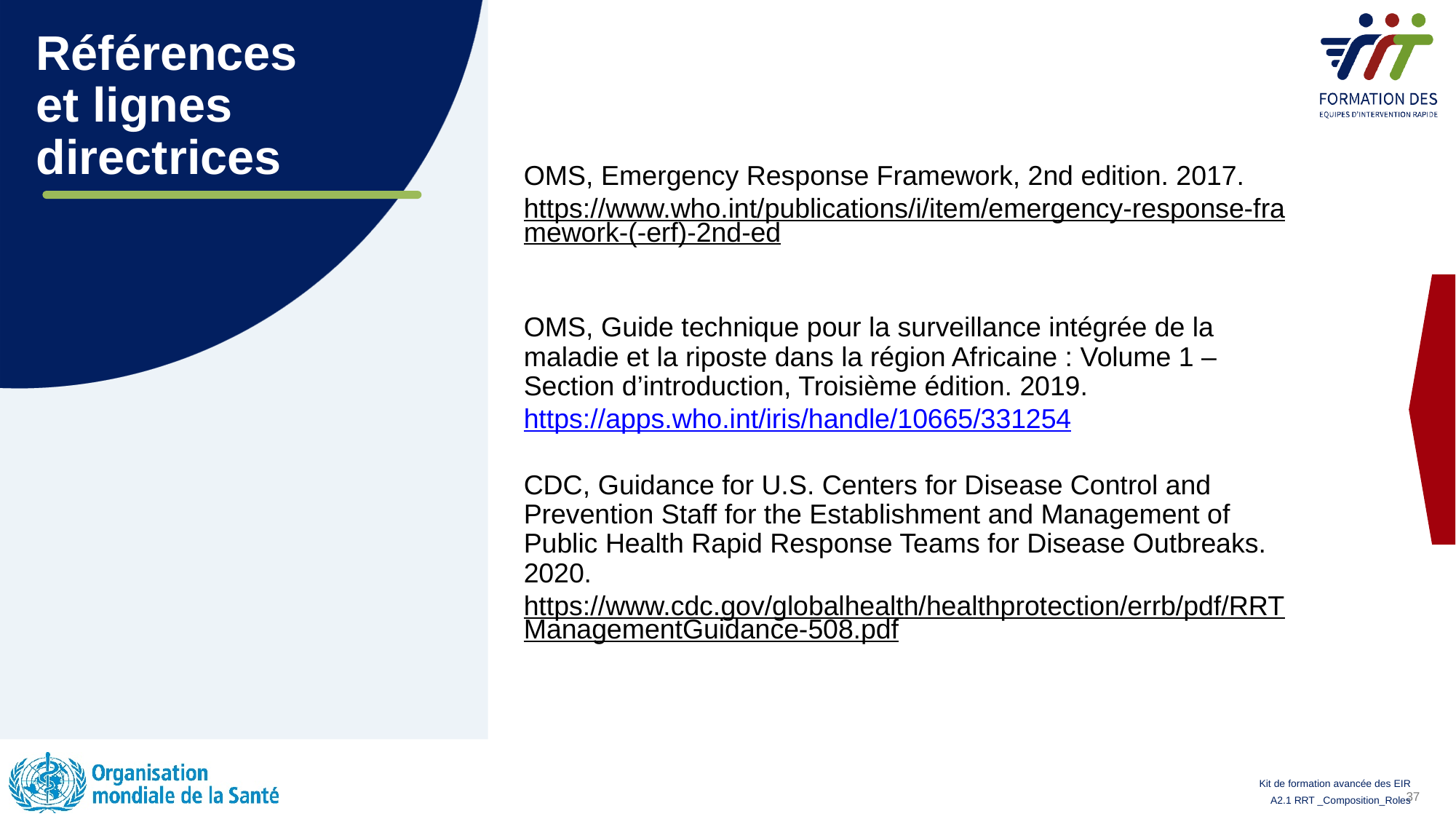

# Références et lignes directrices
OMS, Emergency Response Framework, 2nd edition. 2017.
https://www.who.int/publications/i/item/emergency-response-framework-(-erf)-2nd-ed

OMS, Guide technique pour la surveillance intégrée de la maladie et la riposte dans la région Africaine : Volume 1 – Section d’introduction, Troisième édition. 2019.
https://apps.who.int/iris/handle/10665/331254

CDC, Guidance for U.S. Centers for Disease Control and Prevention Staff for the Establishment and Management of Public Health Rapid Response Teams for Disease Outbreaks. 2020.
https://www.cdc.gov/globalhealth/healthprotection/errb/pdf/RRTManagementGuidance-508.pdf